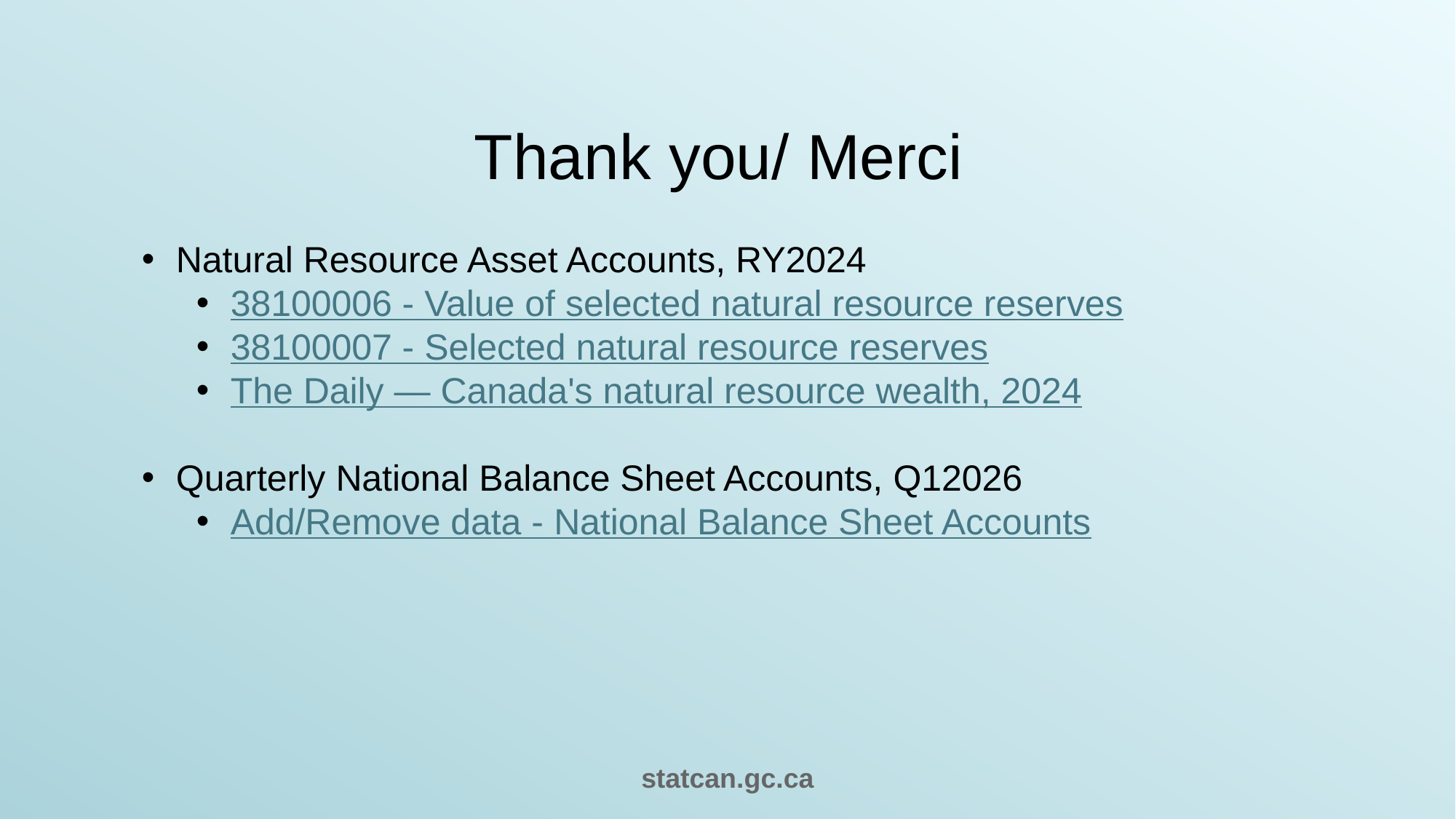

# Thank you/ Merci

Natural Resource Asset Accounts, RY2024
38100006 - Value of selected natural resource reserves
38100007 - Selected natural resource reserves
The Daily — Canada's natural resource wealth, 2024

Quarterly National Balance Sheet Accounts, Q12026
Add/Remove data - National Balance Sheet Accounts